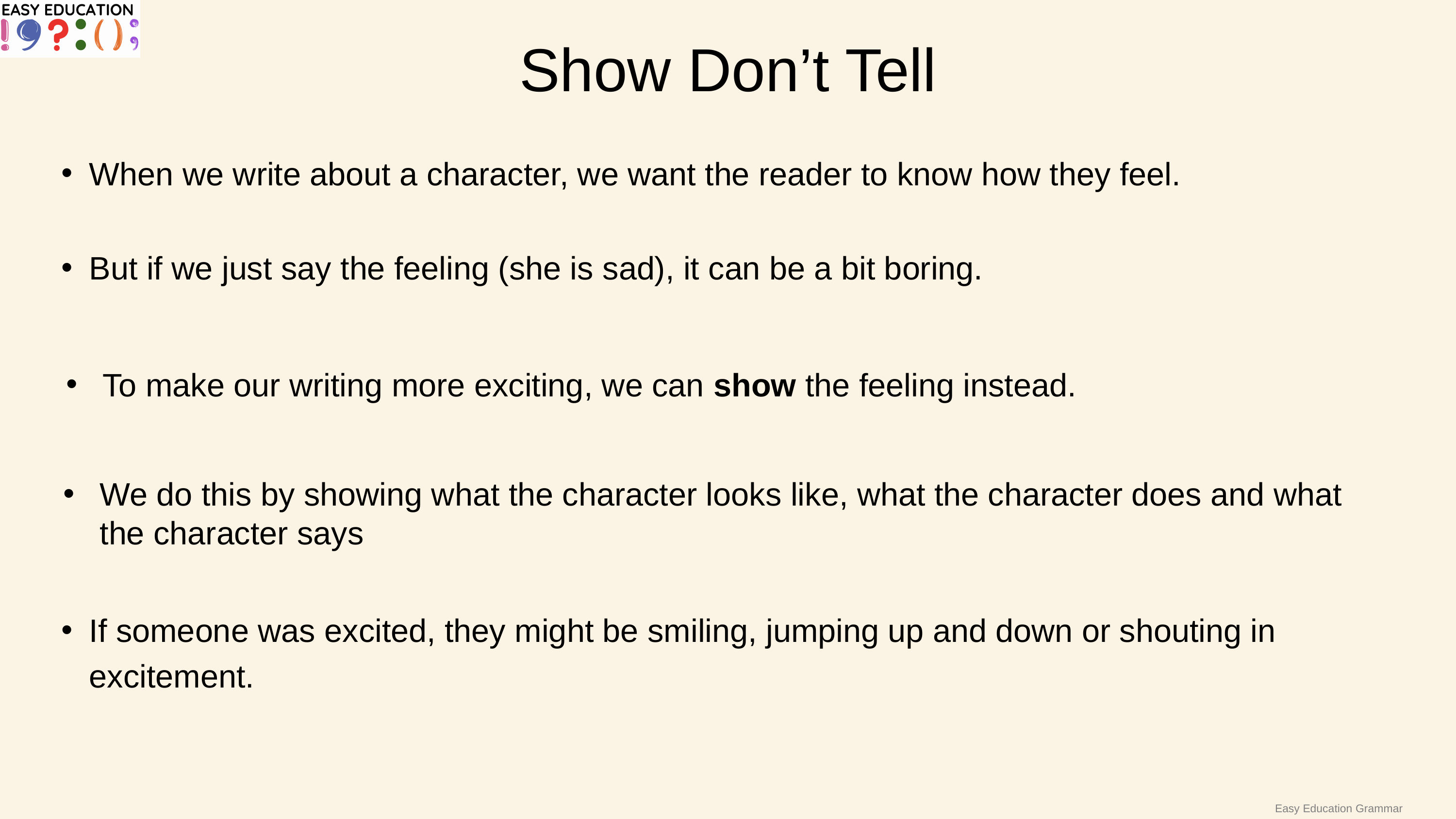

Show Don’t Tell
When we write about a character, we want the reader to know how they feel.
But if we just say the feeling (she is sad), it can be a bit boring.
To make our writing more exciting, we can show the feeling instead.
We do this by showing what the character looks like, what the character does and what the character says
If someone was excited, they might be smiling, jumping up and down or shouting in excitement.